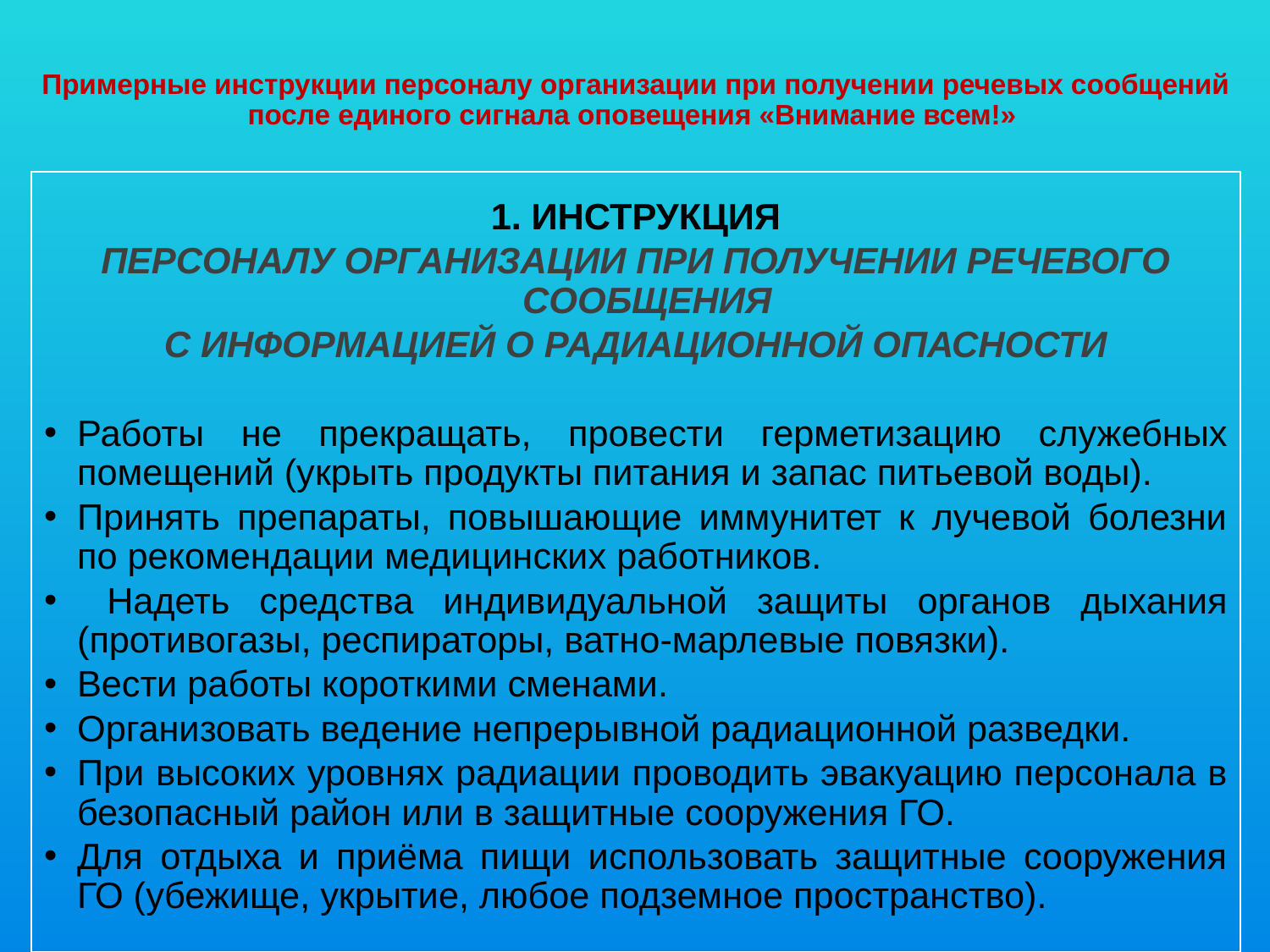

# Примерные инструкции персоналу организации при получении речевых сообщений после единого сигнала оповещения «Внимание всем!»

1. ИНСТРУКЦИЯ
ПЕРСОНАЛУ ОРГАНИЗАЦИИ ПРИ ПОЛУЧЕНИИ РЕЧЕВОГО СООБЩЕНИЯ
С ИНФОРМАЦИЕЙ О РАДИАЦИОННОЙ ОПАСНОСТИ

Работы не прекращать, провести герметизацию служебных помещений (укрыть продукты питания и запас питьевой воды).
Принять препараты, повышающие иммунитет к лучевой болезни по рекомендации медицинских работников.
 Надеть средства индивидуальной защиты органов дыхания (противогазы, респираторы, ватно-марлевые повязки).
Вести работы короткими сменами.
Организовать ведение непрерывной радиационной разведки.
При высоких уровнях радиации проводить эвакуацию персонала в безопасный район или в защитные сооружения ГО.
Для отдыха и приёма пищи использовать защитные сооружения ГО (убежище, укрытие, любое подземное пространство).